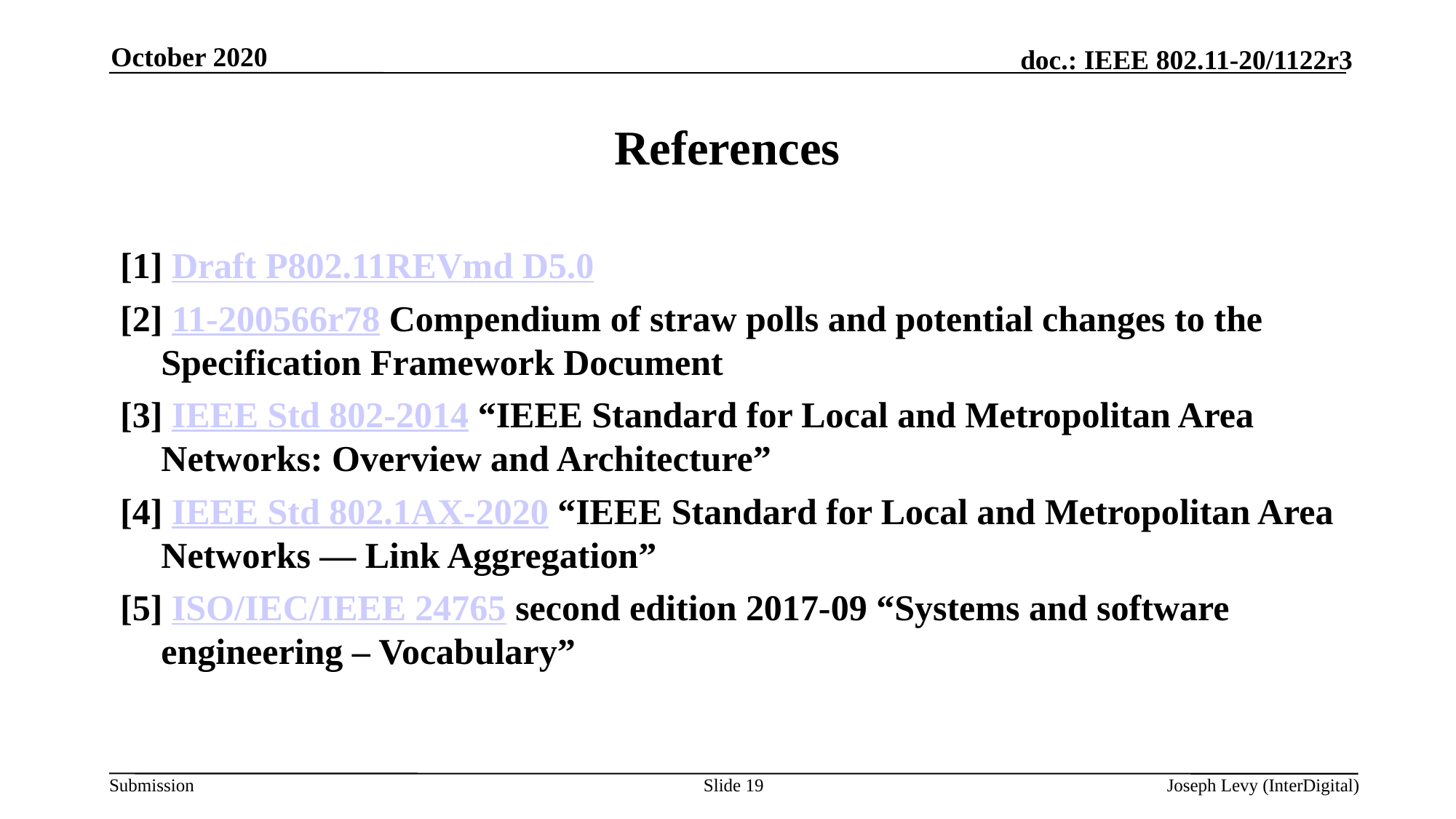

October 2020
# References
[1] Draft P802.11REVmd D5.0
[2] 11-200566r78 Compendium of straw polls and potential changes to the Specification Framework Document
[3] IEEE Std 802-2014 “IEEE Standard for Local and Metropolitan Area Networks: Overview and Architecture”
[4] IEEE Std 802.1AX-2020 “IEEE Standard for Local and Metropolitan Area Networks — Link Aggregation”
[5] ISO/IEC/IEEE 24765 second edition 2017-09 “Systems and software engineering – Vocabulary”
Slide 19
Joseph Levy (InterDigital)